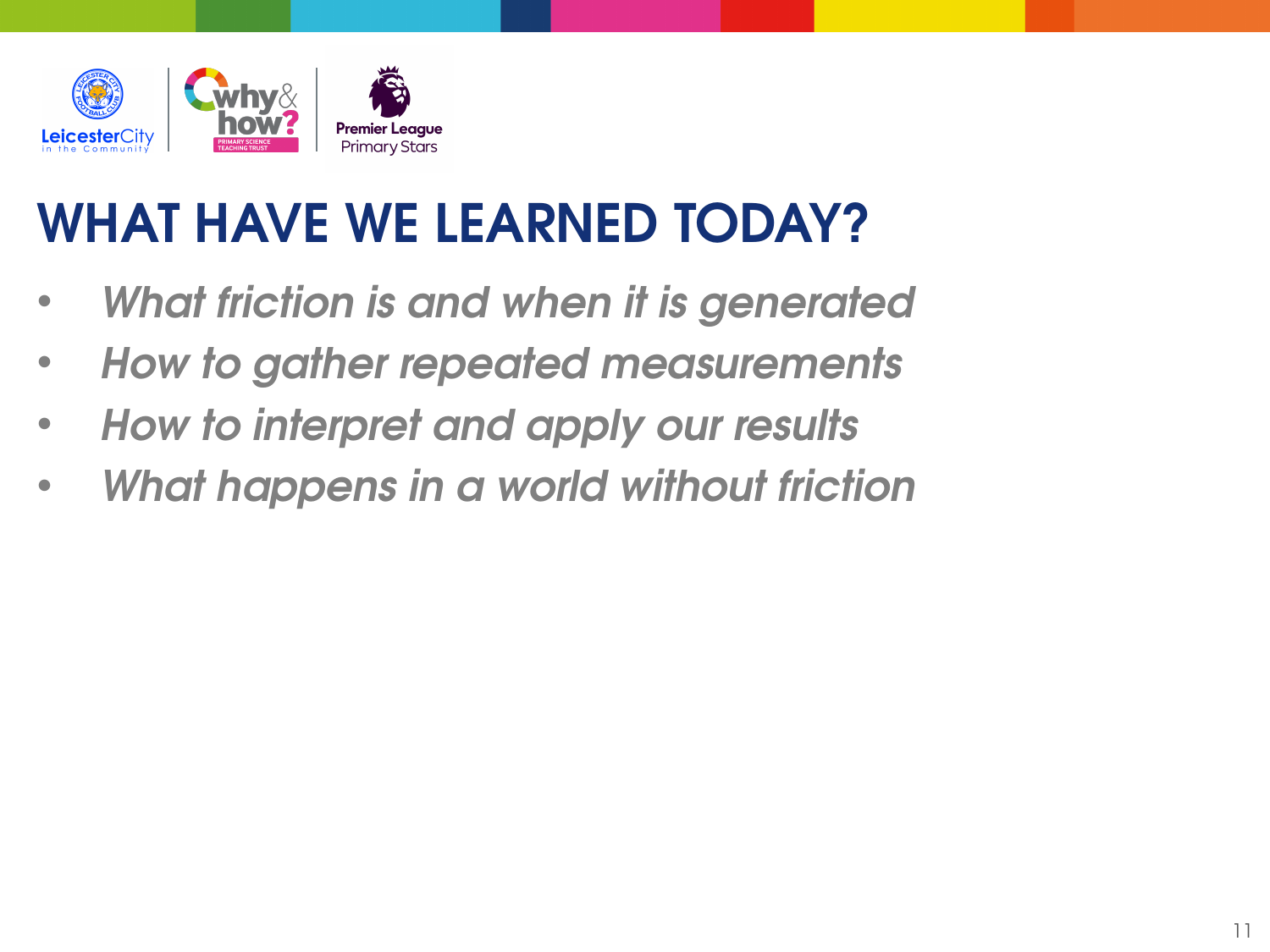

WHAT HAVE WE LEARNED TODAY?

What friction is and when it is generated
How to gather repeated measurements
How to interpret and apply our results
What happens in a world without friction
11